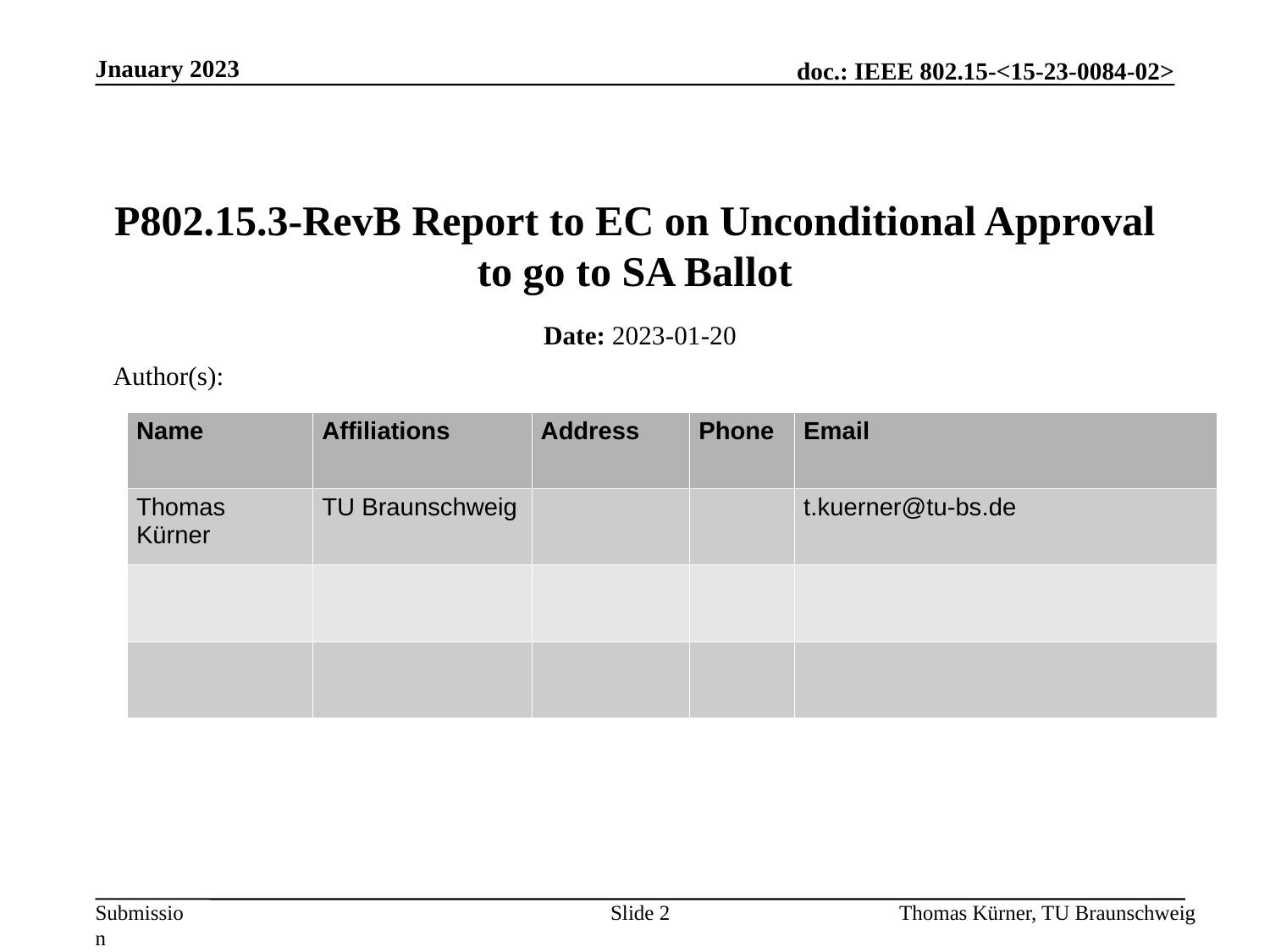

Jnauary 2023
P802.15.3-RevB Report to EC on Unconditional Approval to go to SA Ballot
Date: 2023-01-20

Author(s):
| Name | Affiliations | Address | Phone | Email |
| --- | --- | --- | --- | --- |
| Thomas Kürner | TU Braunschweig |  |  | t.kuerner@tu-bs.de |
|  |  |  |  |  |
|  |  |  |  |  |
Slide 2
Thomas Kürner, TU Braunschweig